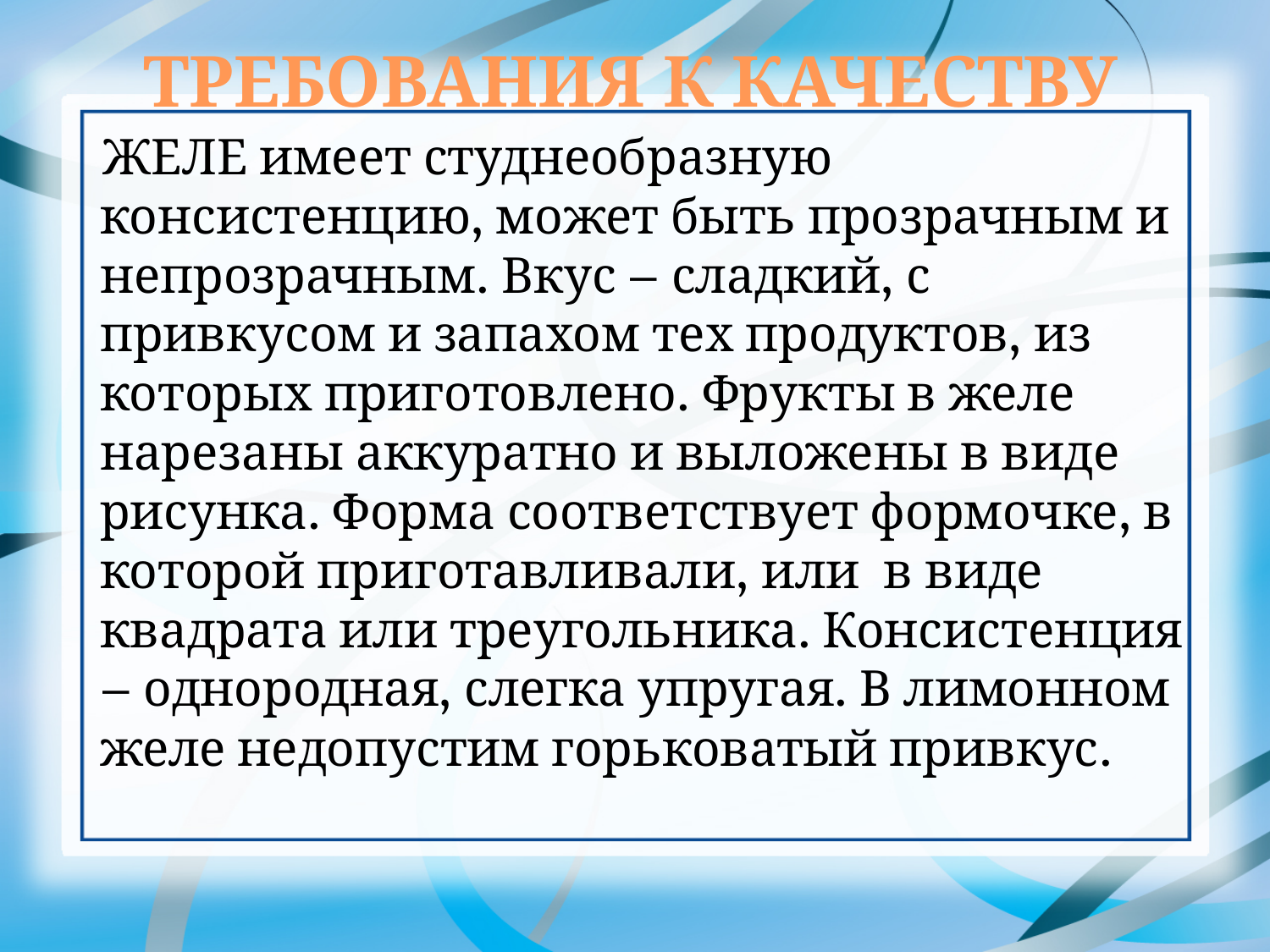

ТРЕБОВАНИЯ К КАЧЕСТВУ
     ЖЕЛЕ имеет студнеобразную консистенцию, может быть прозрачным и непрозрачным. Вкус – сладкий, с привкусом и запахом тех продуктов, из которых приготовлено. Фрукты в желе нарезаны аккуратно и выложены в виде рисунка. Форма соответствует формочке, в которой приготавливали, или  в виде квадрата или треугольника. Консистенция – однородная, слегка упругая. В лимонном желе недопустим горьковатый привкус.